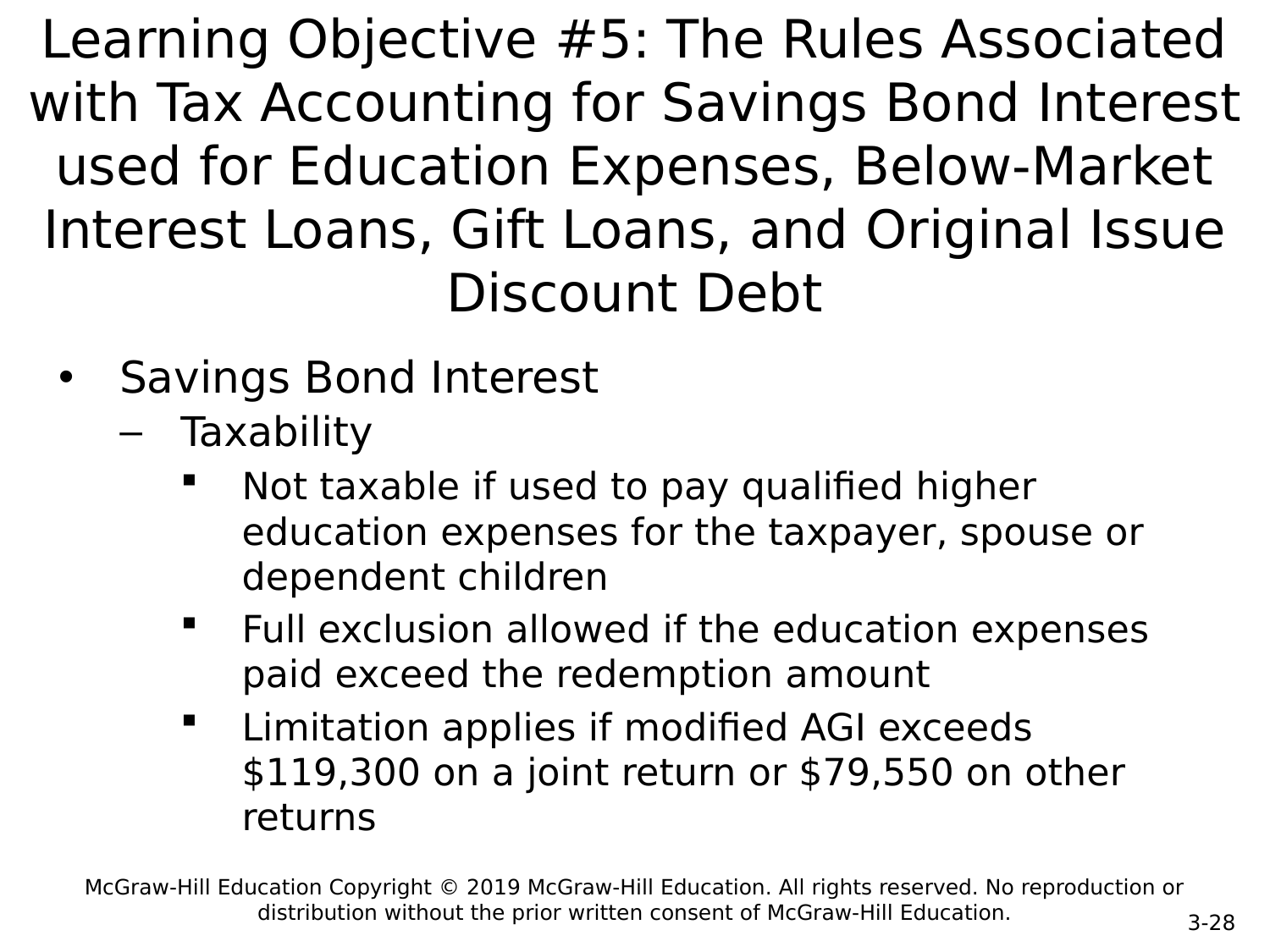

# Learning Objective #5: The Rules Associated with Tax Accounting for Savings Bond Interest used for Education Expenses, Below-Market Interest Loans, Gift Loans, and Original Issue Discount Debt
Savings Bond Interest
Taxability
Not taxable if used to pay qualified higher education expenses for the taxpayer, spouse or dependent children
Full exclusion allowed if the education expenses paid exceed the redemption amount
Limitation applies if modified AGI exceeds $119,300 on a joint return or $79,550 on other returns
McGraw-Hill Education Copyright © 2019 McGraw-Hill Education. All rights reserved. No reproduction or distribution without the prior written consent of McGraw-Hill Education.
3-28